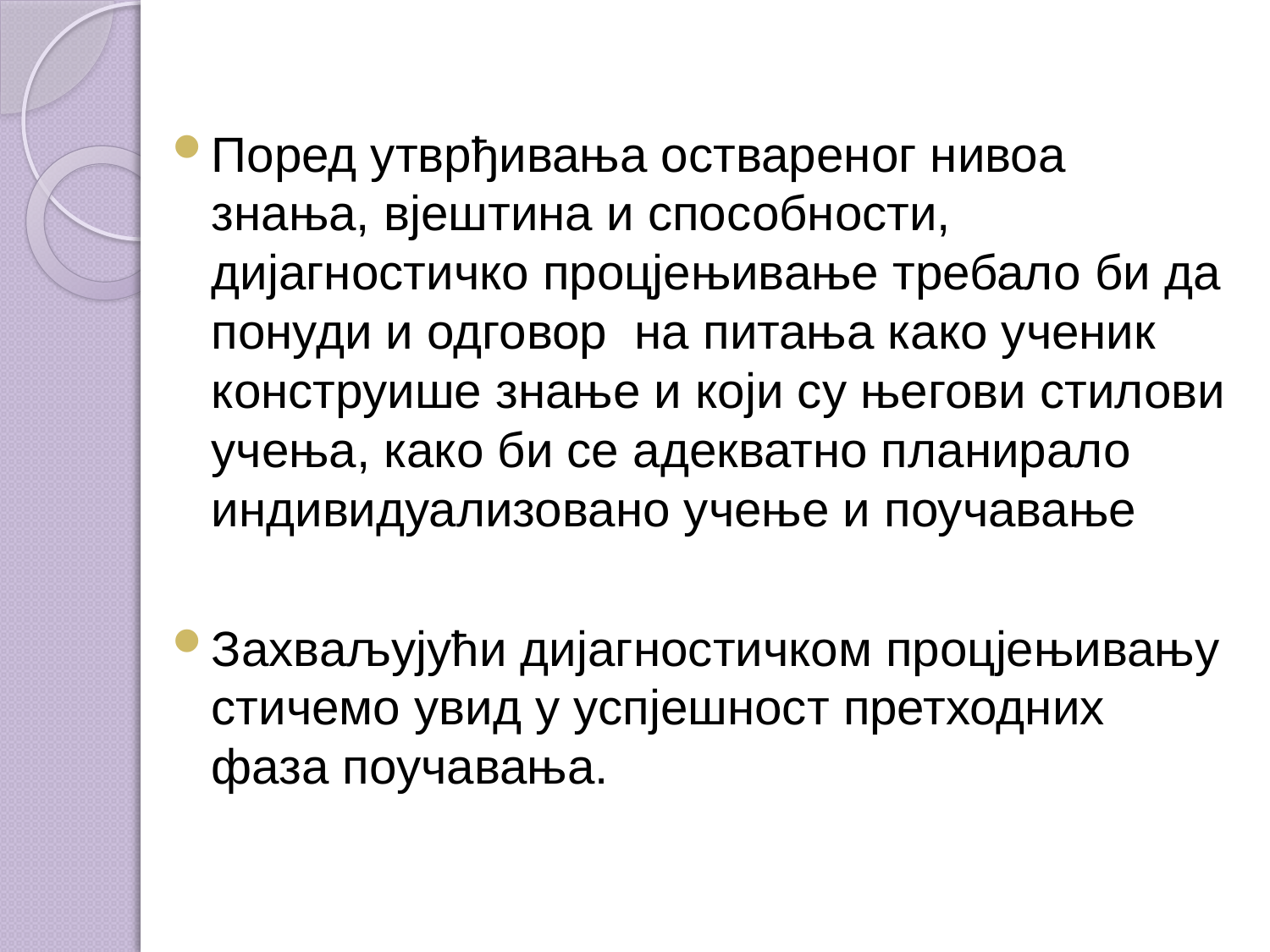

Поред утврђивања оствареног нивоа знања, вјештина и способности, дијагностичко процјењивање требало би да понуди и одговор  на питања како ученик конструише знање и који су његови стилови учења, како би се адекватно планирало индивидуализовано учење и поучавање

Захваљујући дијагностичком процјењивању стичемо увид у успјешност претходних фаза поучавања.